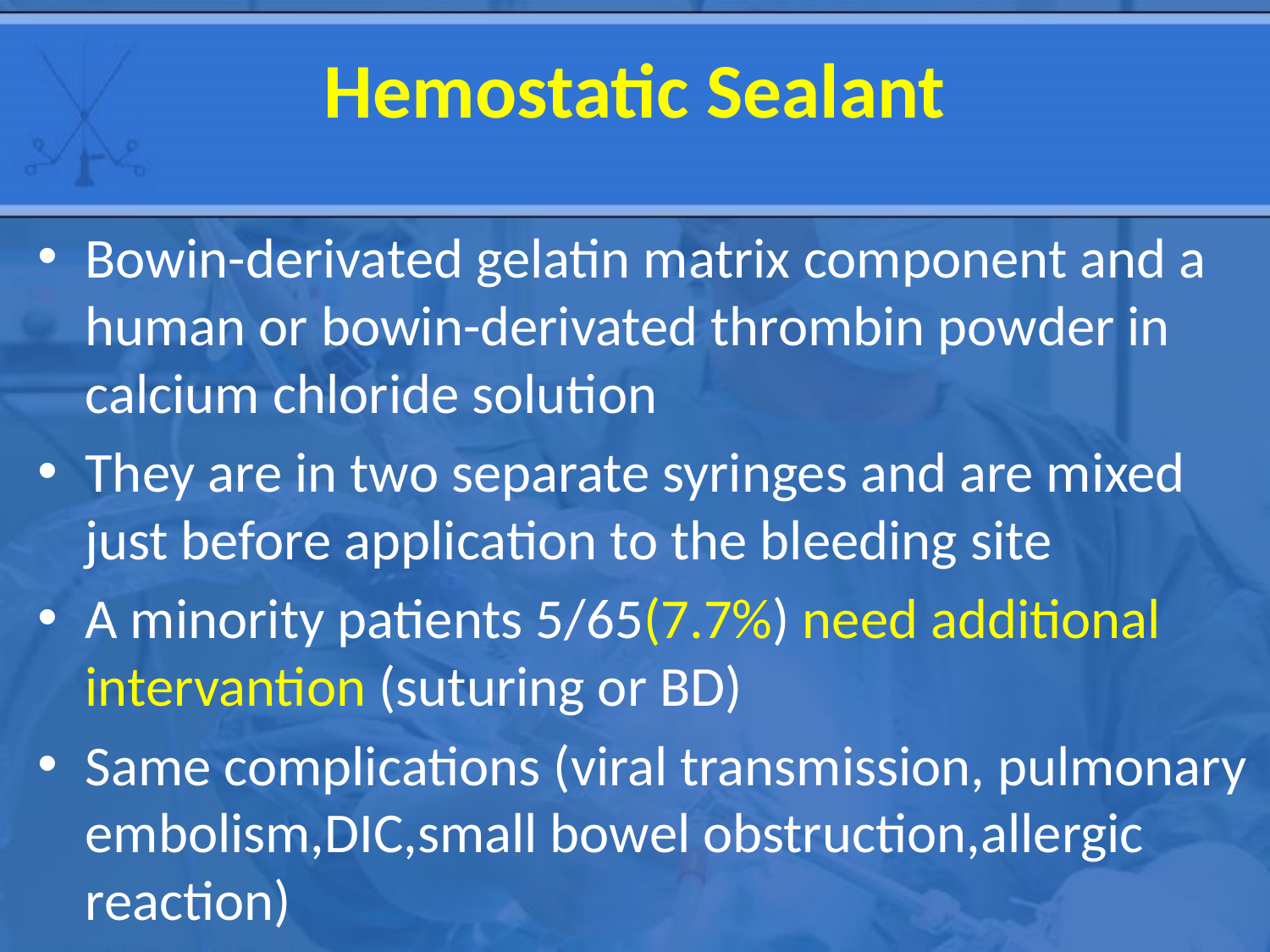

# Hemostatic Sealant
Bowin-derivated gelatin matrix component and a human or bowin-derivated thrombin powder in calcium chloride solution
They are in two separate syringes and are mixed just before application to the bleeding site
A minority patients 5/65(7.7%) need additional intervantion (suturing or BD)
Same complications (viral transmission, pulmonary embolism,DIC,small bowel obstruction,allergic reaction)